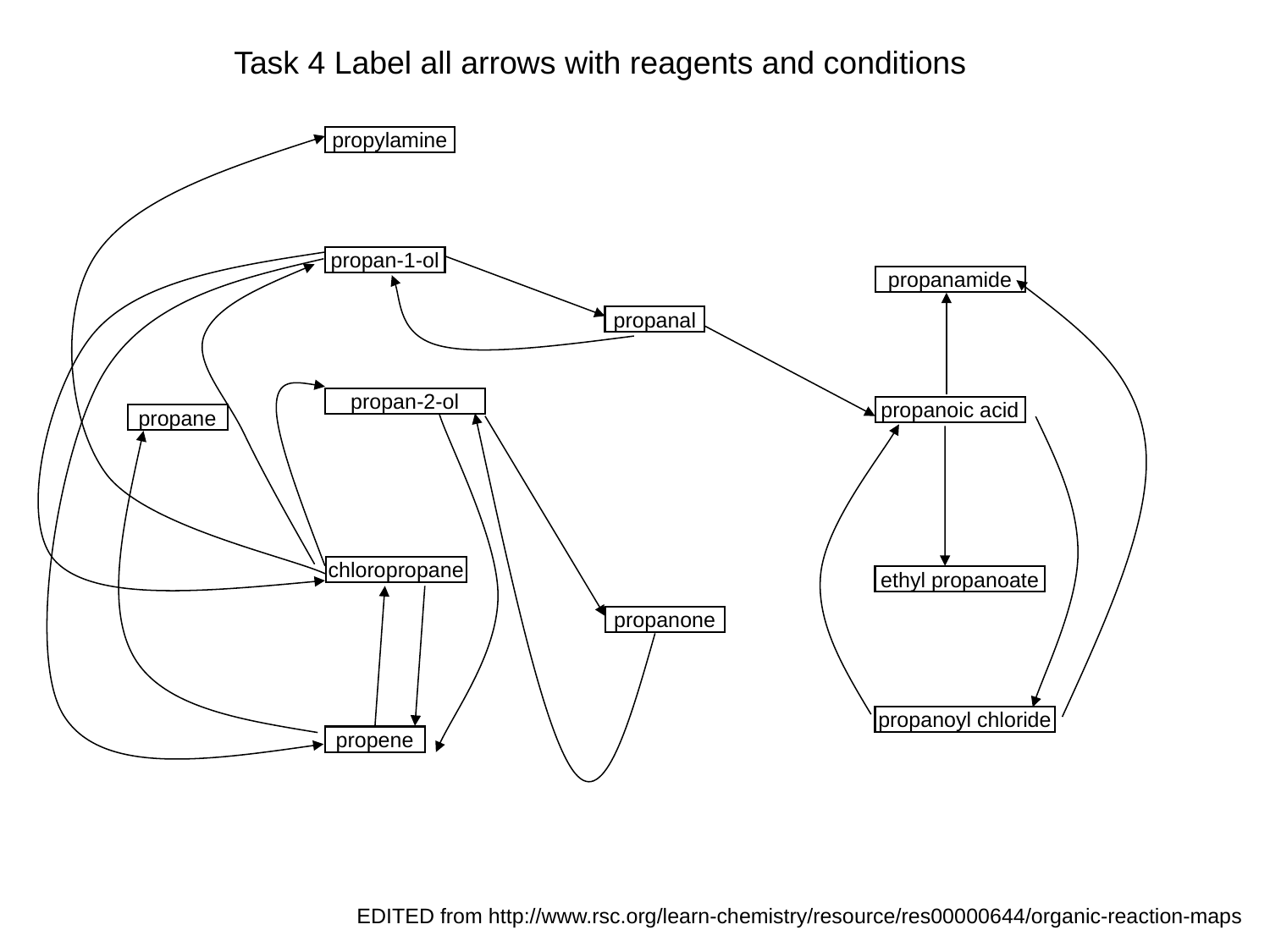

Task 4 Label all arrows with reagents and conditions
propylamine

propan-1-ol

propanamide

propanal

propan-2-ol
propanoic acid
propane

chloropropane
ethyl propanoate

propanone

propanoyl chloride
propene
EDITED from http://www.rsc.org/learn-chemistry/resource/res00000644/organic-reaction-maps